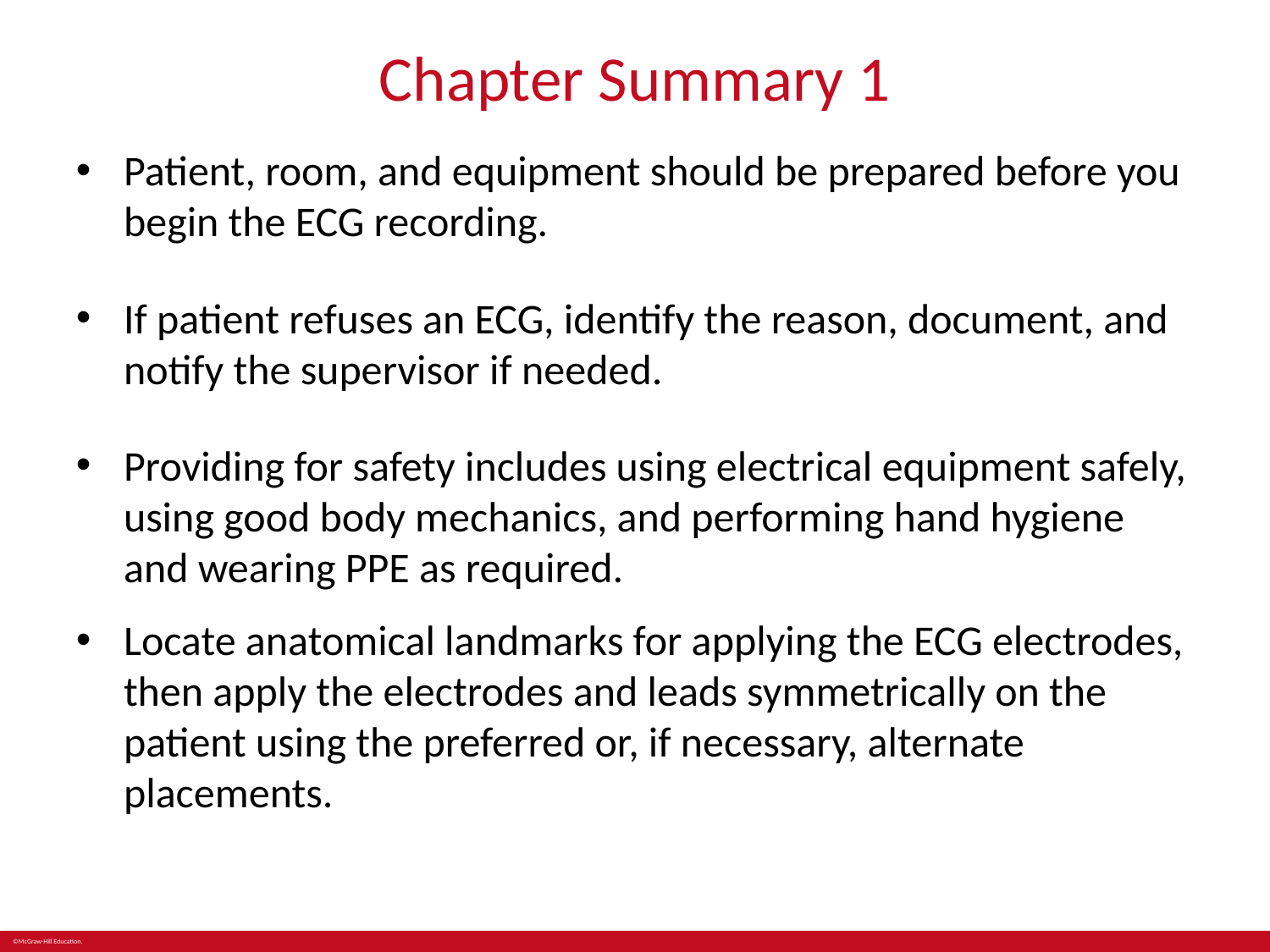

# Chapter Summary 1
Patient, room, and equipment should be prepared before you begin the ECG recording.
If patient refuses an ECG, identify the reason, document, and notify the supervisor if needed.
Providing for safety includes using electrical equipment safely, using good body mechanics, and performing hand hygiene and wearing PPE as required.
Locate anatomical landmarks for applying the ECG electrodes, then apply the electrodes and leads symmetrically on the patient using the preferred or, if necessary, alternate placements.